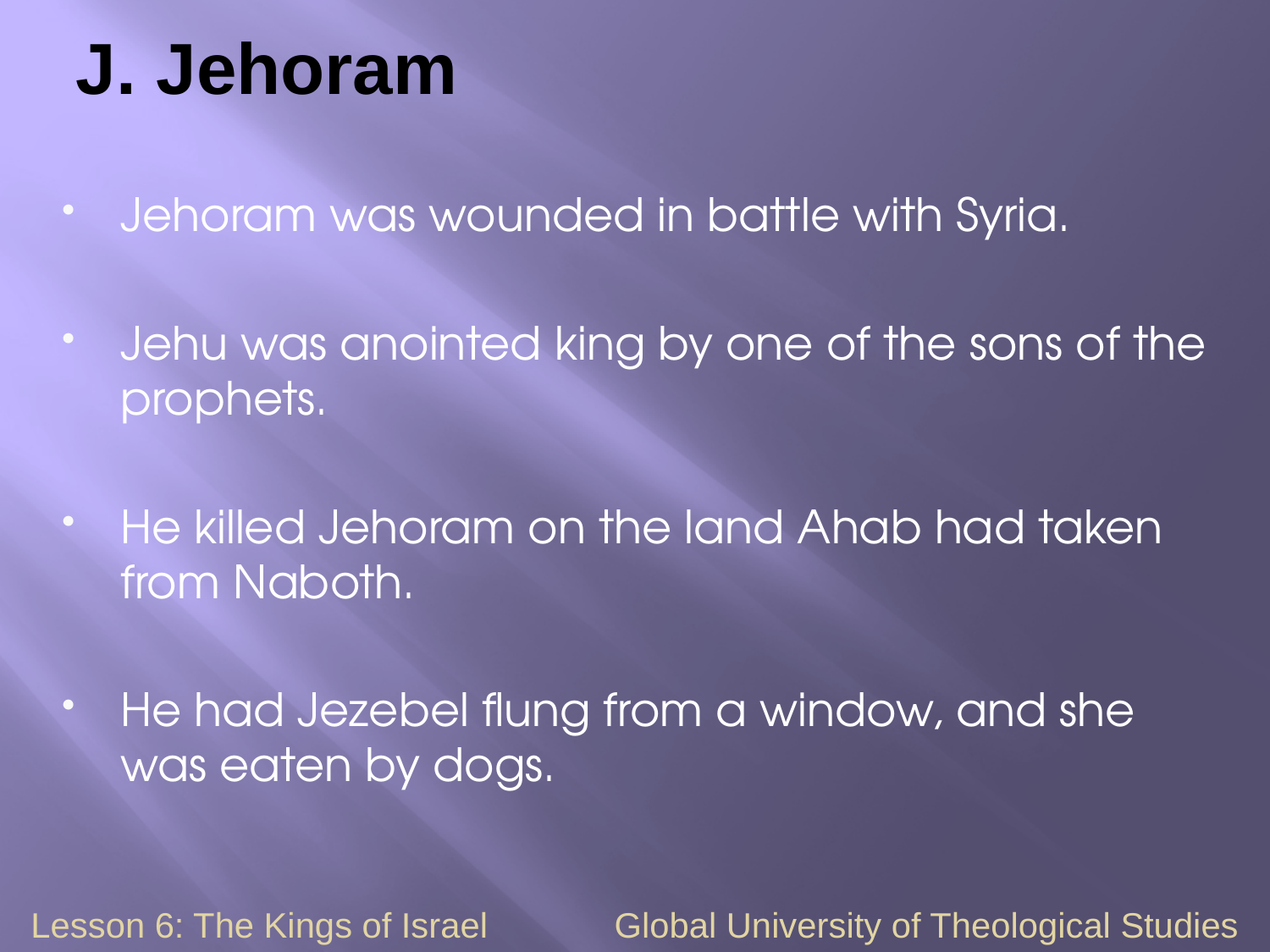

# J. Jehoram
Jehoram was wounded in battle with Syria.

Jehu was anointed king by one of the sons of the prophets.

He killed Jehoram on the land Ahab had taken from Naboth.

He had Jezebel flung from a window, and she was eaten by dogs.
Lesson 6: The Kings of Israel             Global University of Theological Studies